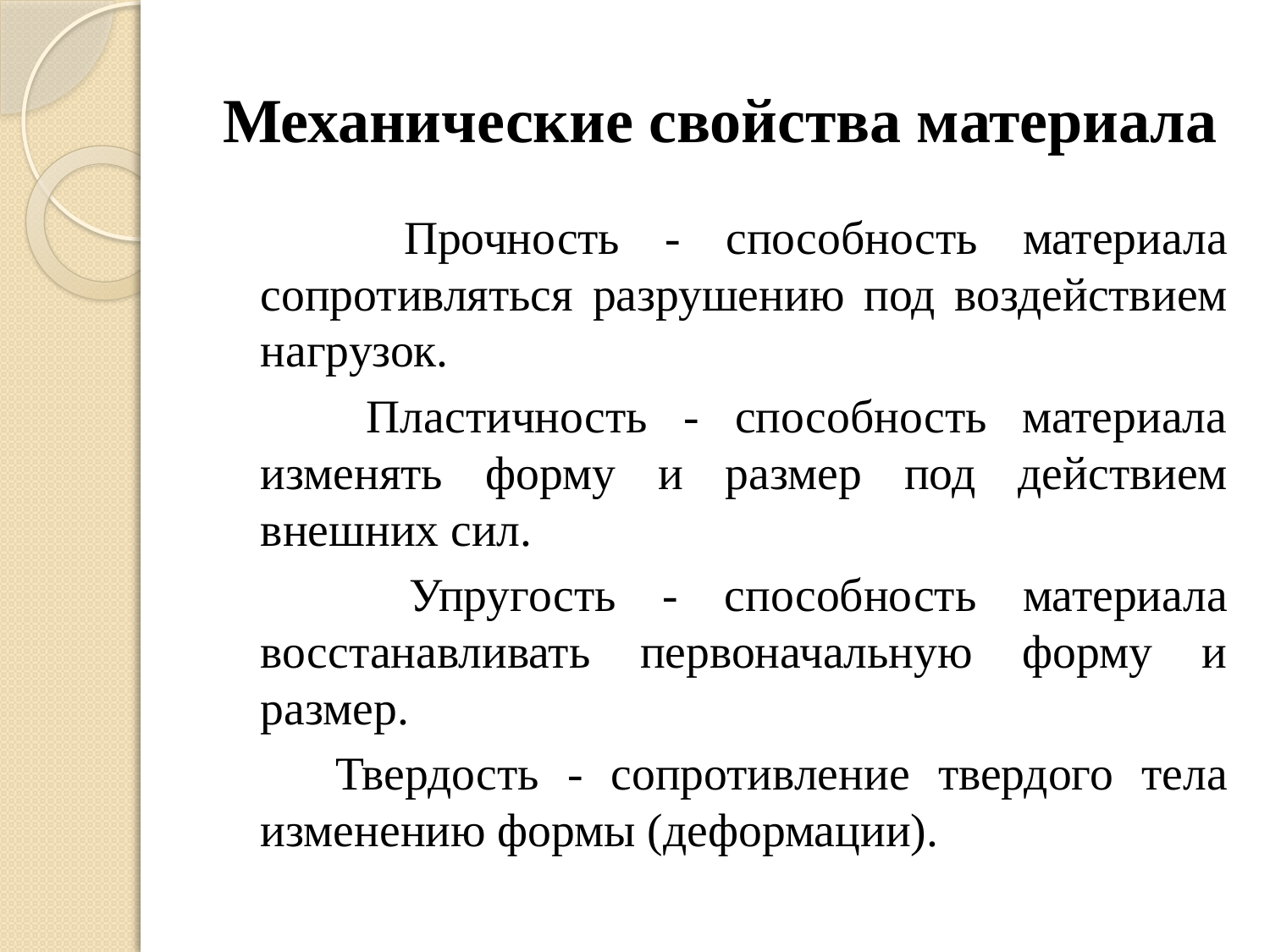

# Механические свойства материала
    Прочность - способность материала сопротивляться разрушению под воздействием нагрузок.
    Пластичность - способность материала изменять форму и размер под действием внешних сил.
    Упругость - способность материала восстанавливать первоначальную форму и размер.
    Твердость - сопротивление твердого тела изменению формы (деформации).